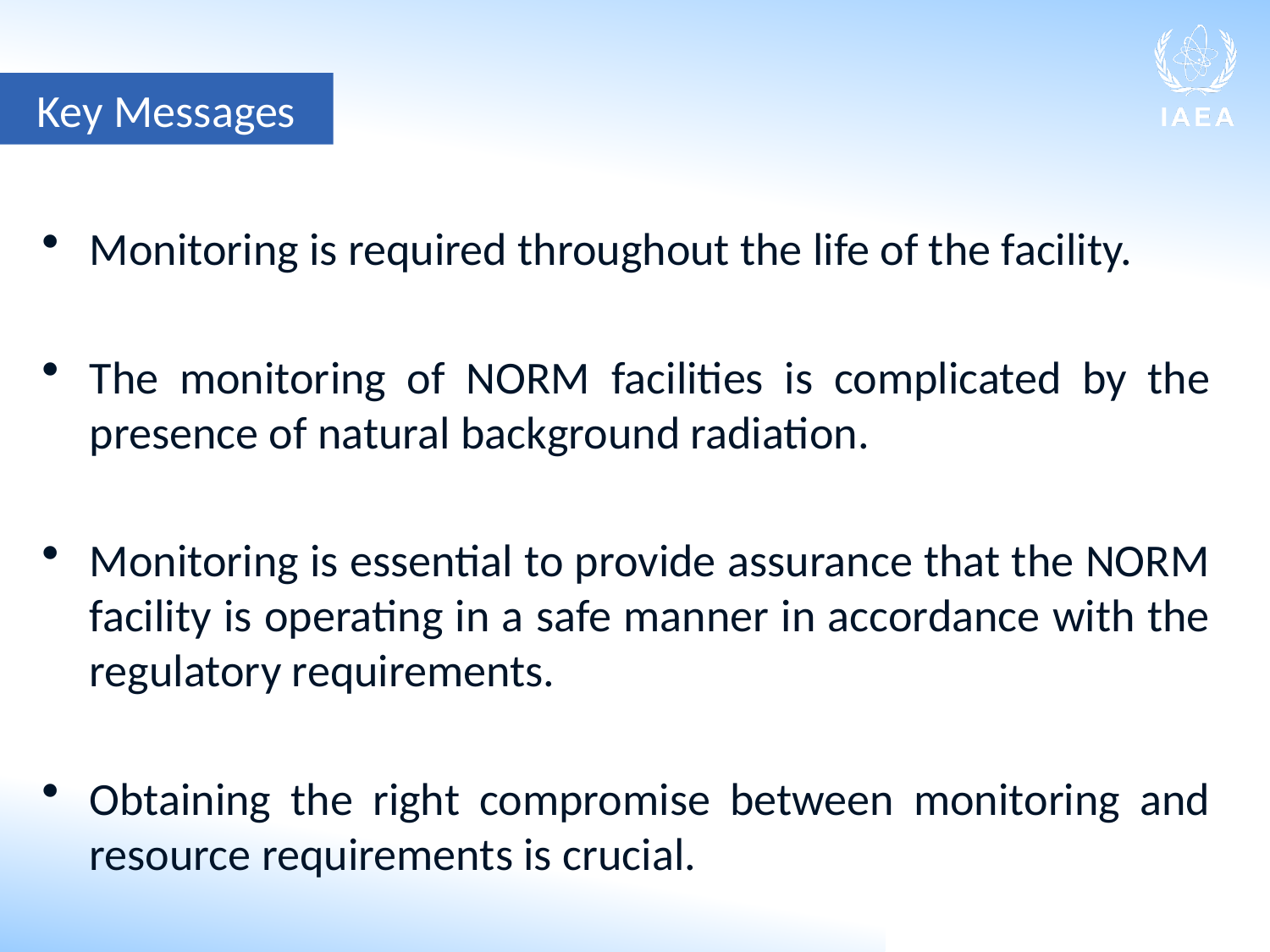

Key Messages
Monitoring is required throughout the life of the facility.

The monitoring of NORM facilities is complicated by the presence of natural background radiation.

Monitoring is essential to provide assurance that the NORM facility is operating in a safe manner in accordance with the regulatory requirements.

Obtaining the right compromise between monitoring and resource requirements is crucial.